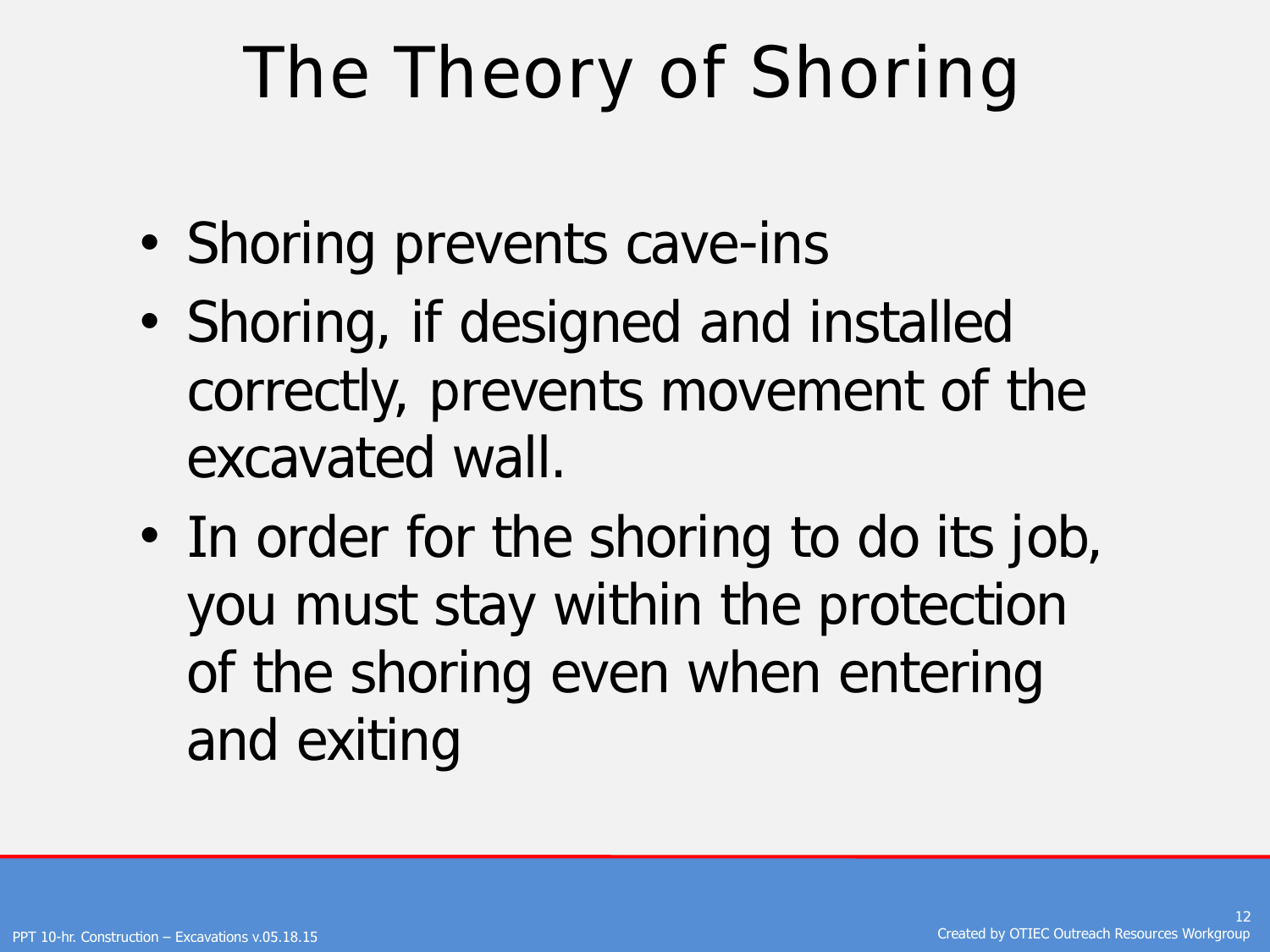

# The Theory of Shoring
Shoring prevents cave-ins
Shoring, if designed and installed correctly, prevents movement of the excavated wall.
In order for the shoring to do its job, you must stay within the protection of the shoring even when entering and exiting